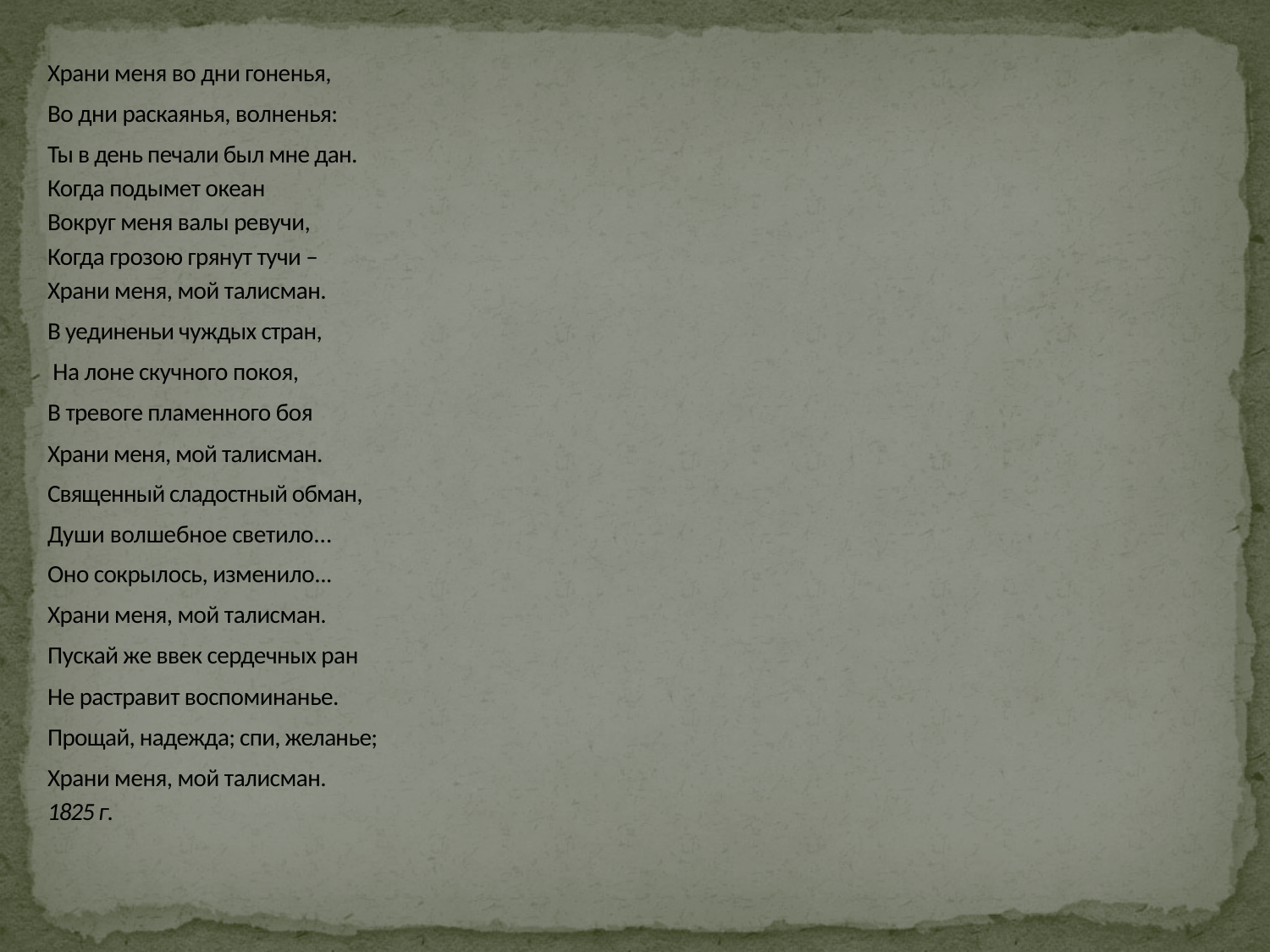

#
Храни меня во дни гоненья,
Во дни раскаянья, волненья:
Ты в день печали был мне дан.
Когда подымет океан
Вокруг меня валы ревучи,
Когда грозою грянут тучи –
Храни меня, мой талисман.
В уединеньи чуждых стран,
 На лоне скучного покоя,
В тревоге пламенного боя
Храни меня, мой талисман.
Священный сладостный обман,
Души волшебное светило...
Оно сокрылось, изменило...
Храни меня, мой талисман.
Пускай же ввек сердечных ран
Не растравит воспоминанье.
Прощай, надежда; спи, желанье;
Храни меня, мой талисман.
1825 г.